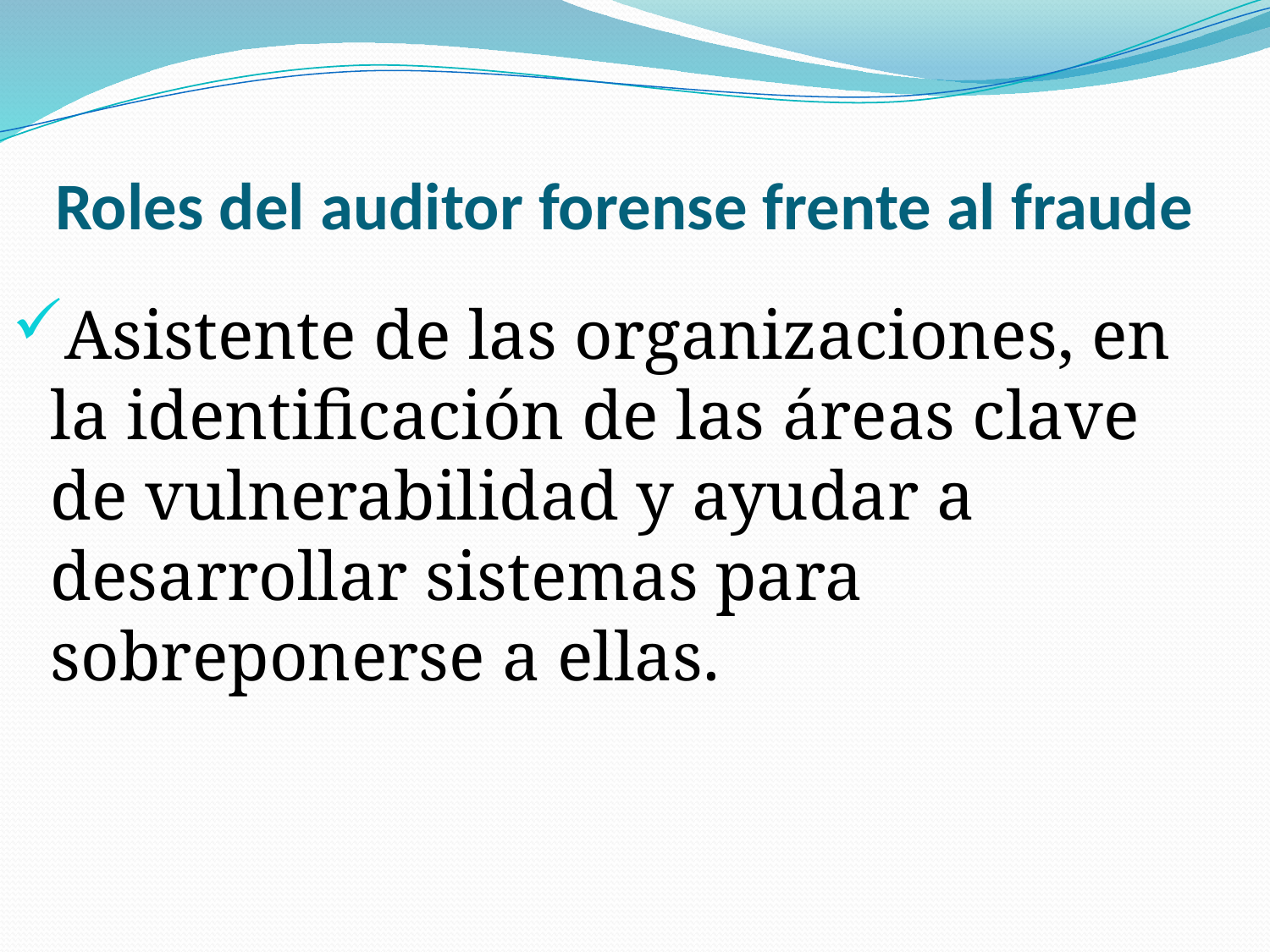

# Roles del auditor forense frente al fraude

Asistente de las organizaciones, en la identificación de las áreas clave de vulnerabilidad y ayudar a desarrollar sistemas para sobreponerse a ellas.